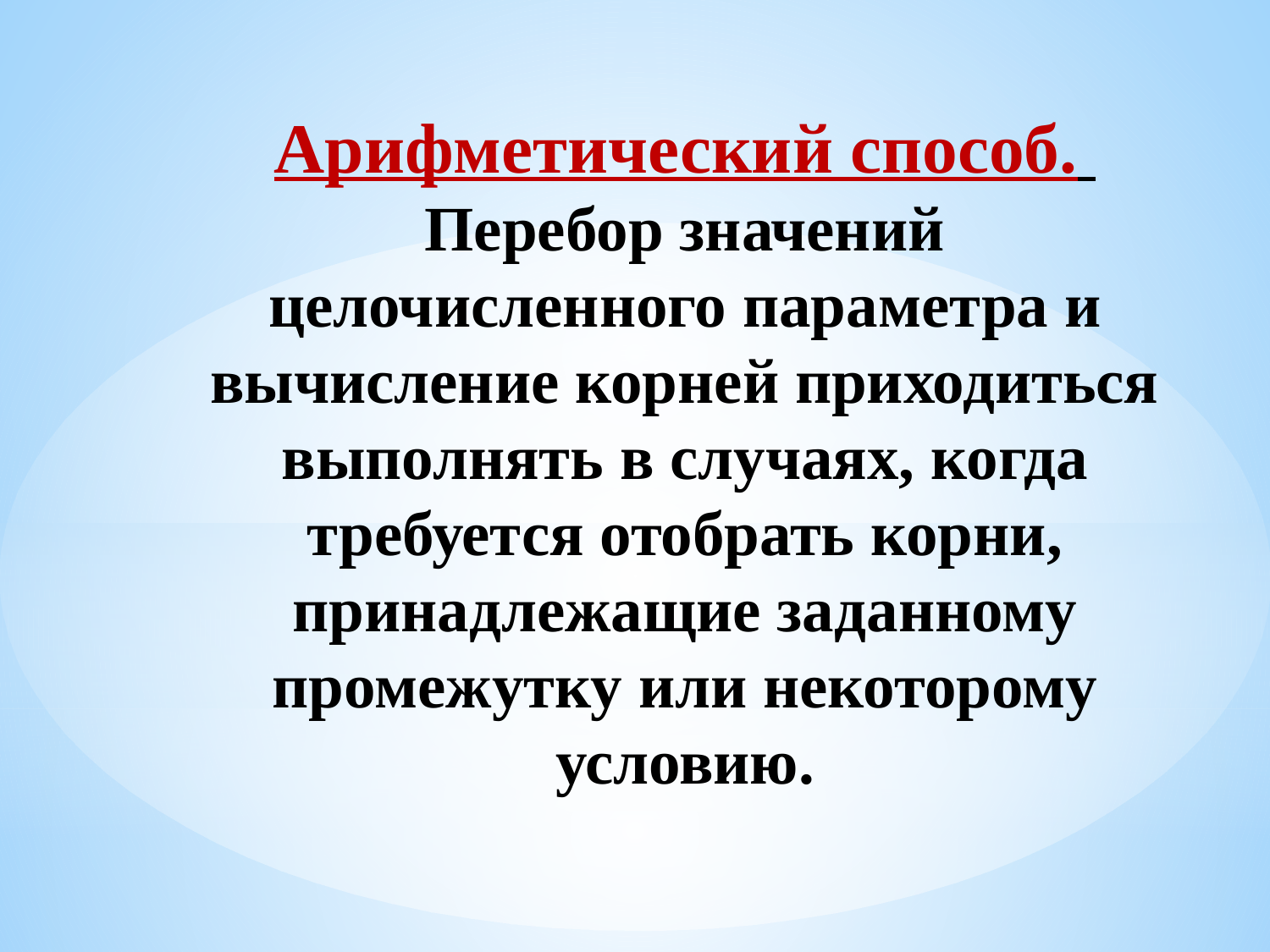

Арифметический способ.
Перебор значений целочисленного параметра и вычисление корней приходиться выполнять в случаях, когда требуется отобрать корни, принадлежащие заданному промежутку или некоторому условию.